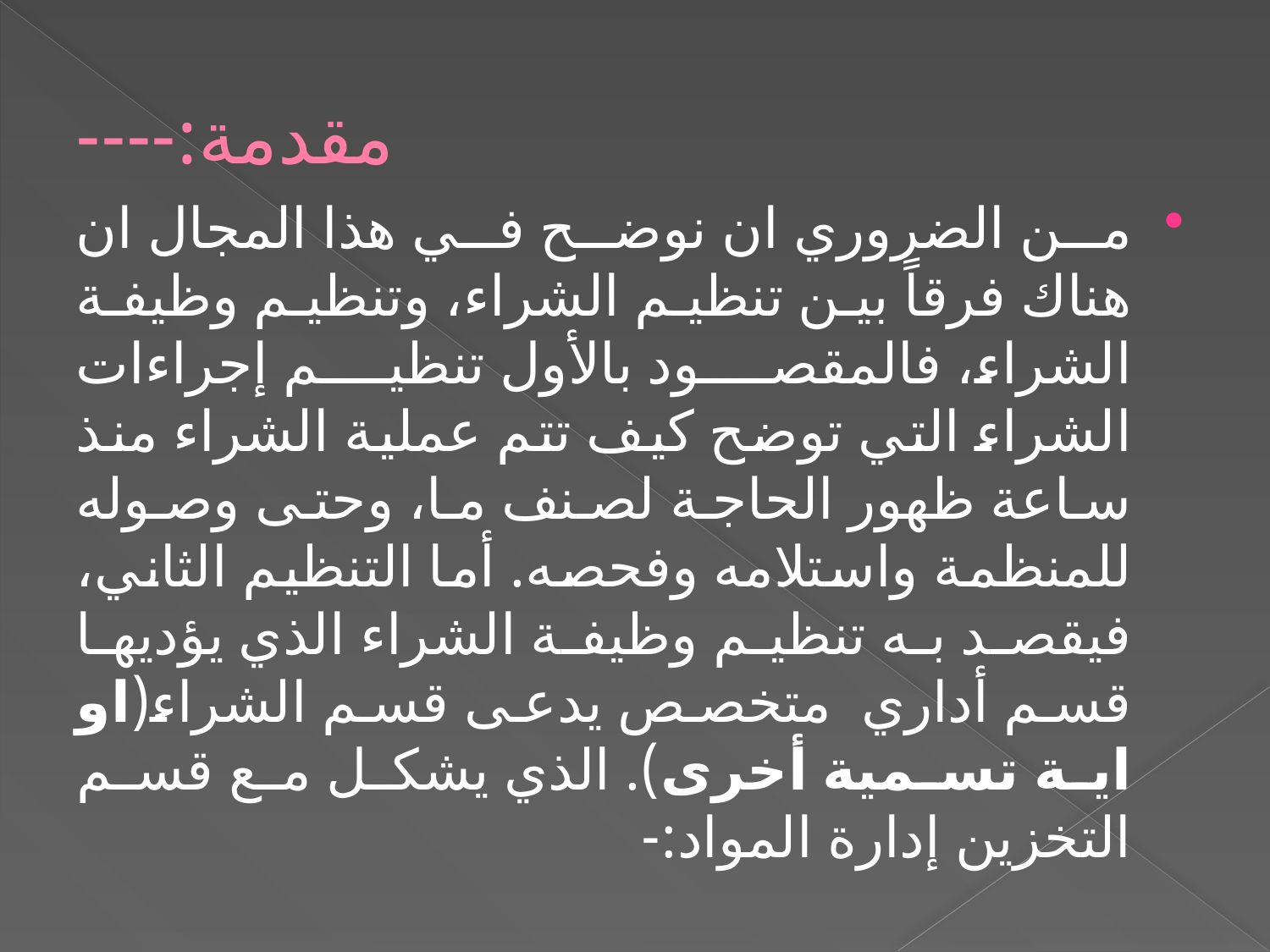

# مقدمة:----
من الضروري ان نوضح في هذا المجال ان هناك فرقاً بين تنظيم الشراء، وتنظيم وظيفة الشراء، فالمقصود بالأول تنظيم إجراءات الشراء التي توضح كيف تتم عملية الشراء منذ ساعة ظهور الحاجة لصنف ما، وحتى وصوله للمنظمة واستلامه وفحصه. أما التنظيم الثاني، فيقصد به تنظيم وظيفة الشراء الذي يؤديها قسم أداري  متخصص يدعى قسم الشراء(او اية تسمية أخرى). الذي يشكل مع قسم التخزين إدارة المواد:-